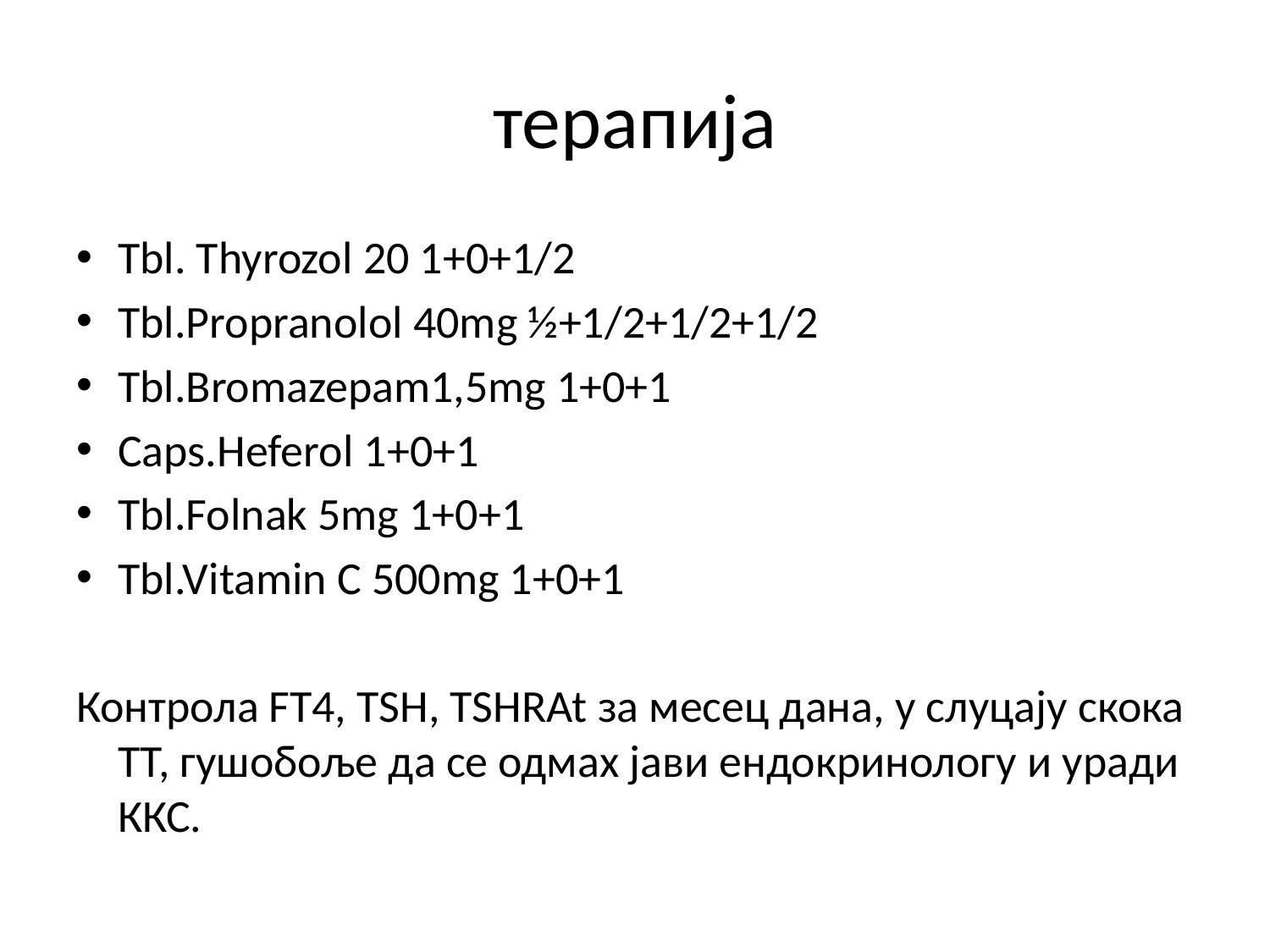

# терапија
Tbl. Thyrozol 20 1+0+1/2
Tbl.Propranolol 40mg ½+1/2+1/2+1/2
Tbl.Bromazepam1,5mg 1+0+1
Caps.Heferol 1+0+1
Tbl.Folnak 5mg 1+0+1
Tbl.Vitamin C 500mg 1+0+1

Контрола FT4, TSH, TSHRAt за месец дана, у слуцају скока ТТ, гушобоље да се одмах јави ендокринологу и уради ККС.